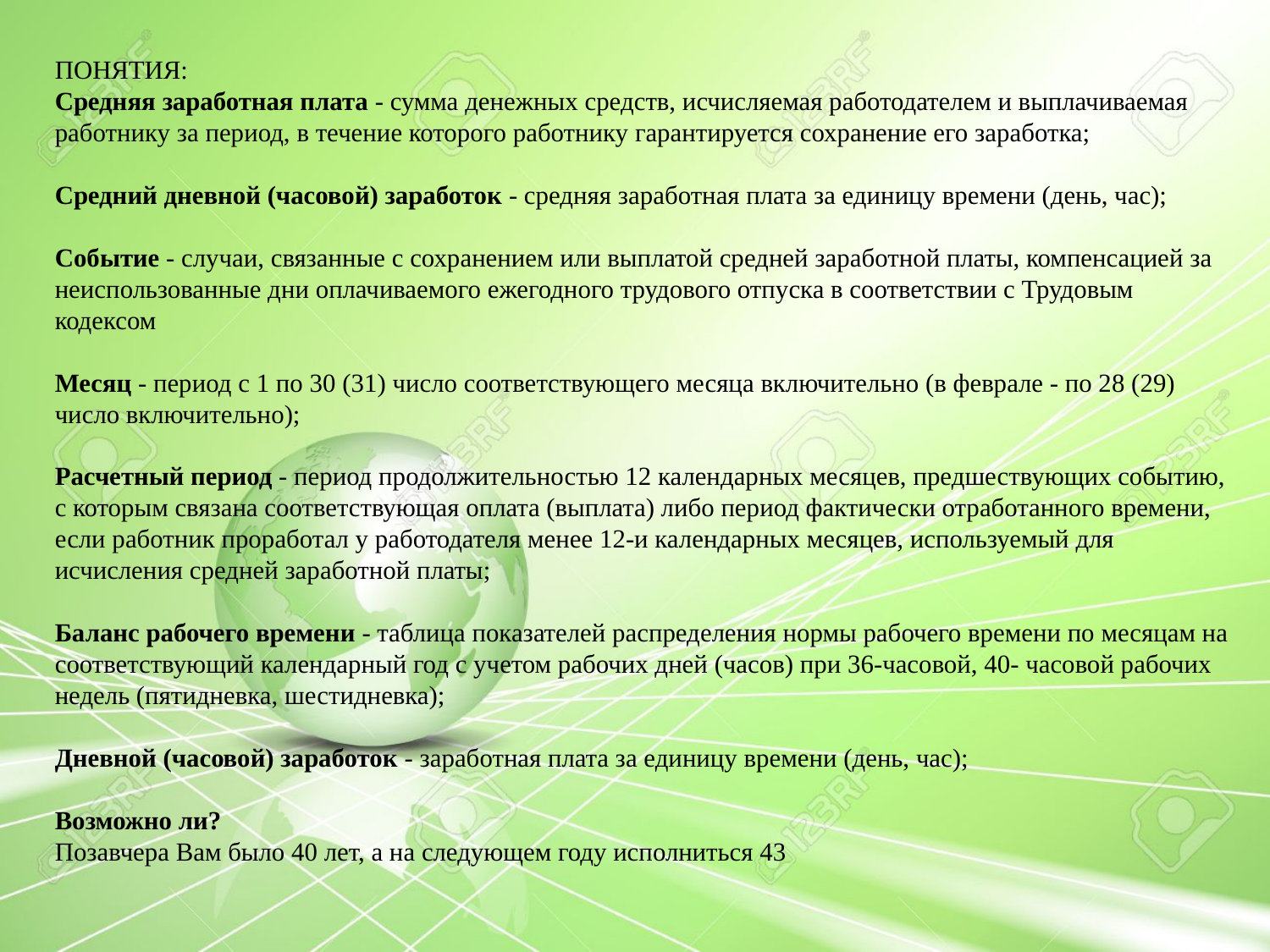

ПОНЯТИЯ:
Средняя заработная плата - сумма денежных средств, исчисляемая работодателем и выплачиваемая работнику за период, в течение которого работнику гарантируется сохранение его заработка;

Средний дневной (часовой) заработок - средняя заработная плата за единицу времени (день, час);

Событие - случаи, связанные с сохранением или выплатой средней заработной платы, компенсацией за неиспользованные дни оплачиваемого ежегодного трудового отпуска в соответствии с Трудовым кодексом

Месяц - период с 1 по 30 (31) число соответствующего месяца включительно (в феврале - по 28 (29) число включительно);

Расчетный период - период продолжительностью 12 календарных месяцев, предшествующих событию, с которым связана соответствующая оплата (выплата) либо период фактически отработанного времени, если работник проработал у работодателя менее 12-и календарных месяцев, используемый для исчисления средней заработной платы;

Баланс рабочего времени - таблица показателей распределения нормы рабочего времени по месяцам на соответствующий календарный год с учетом рабочих дней (часов) при 36-часовой, 40- часовой рабочих недель (пятидневка, шестидневка);

Дневной (часовой) заработок - заработная плата за единицу времени (день, час);

Возможно ли?
Позавчера Вам было 40 лет, а на следующем году исполниться 43